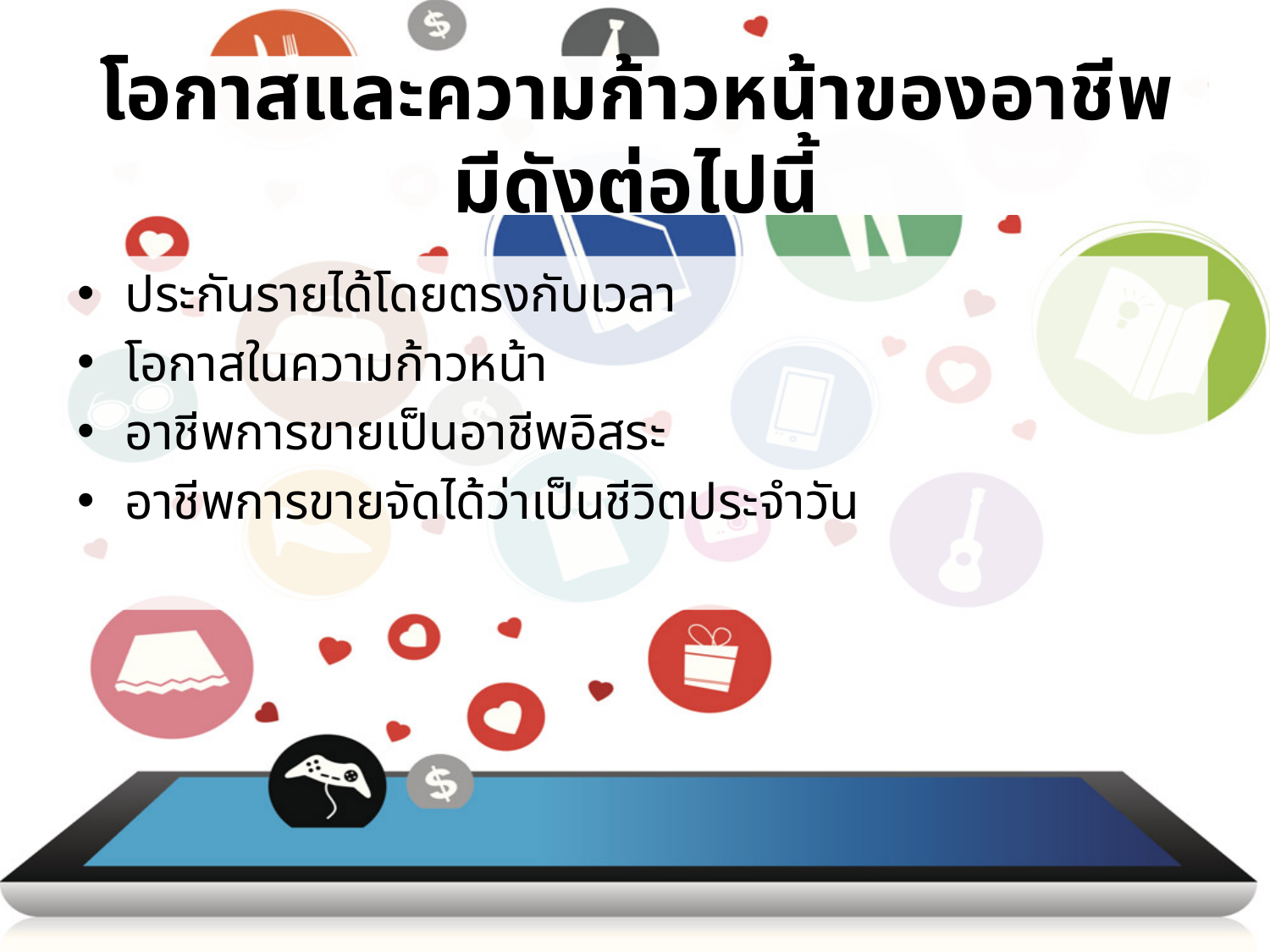

# โอกาสและความก้าวหน้าของอาชีพ มีดังต่อไปนี้
ประกันรายได้โดยตรงกับเวลา
โอกาสในความก้าวหน้า
อาชีพการขายเป็นอาชีพอิสระ
อาชีพการขายจัดได้ว่าเป็นชีวิตประจำวัน